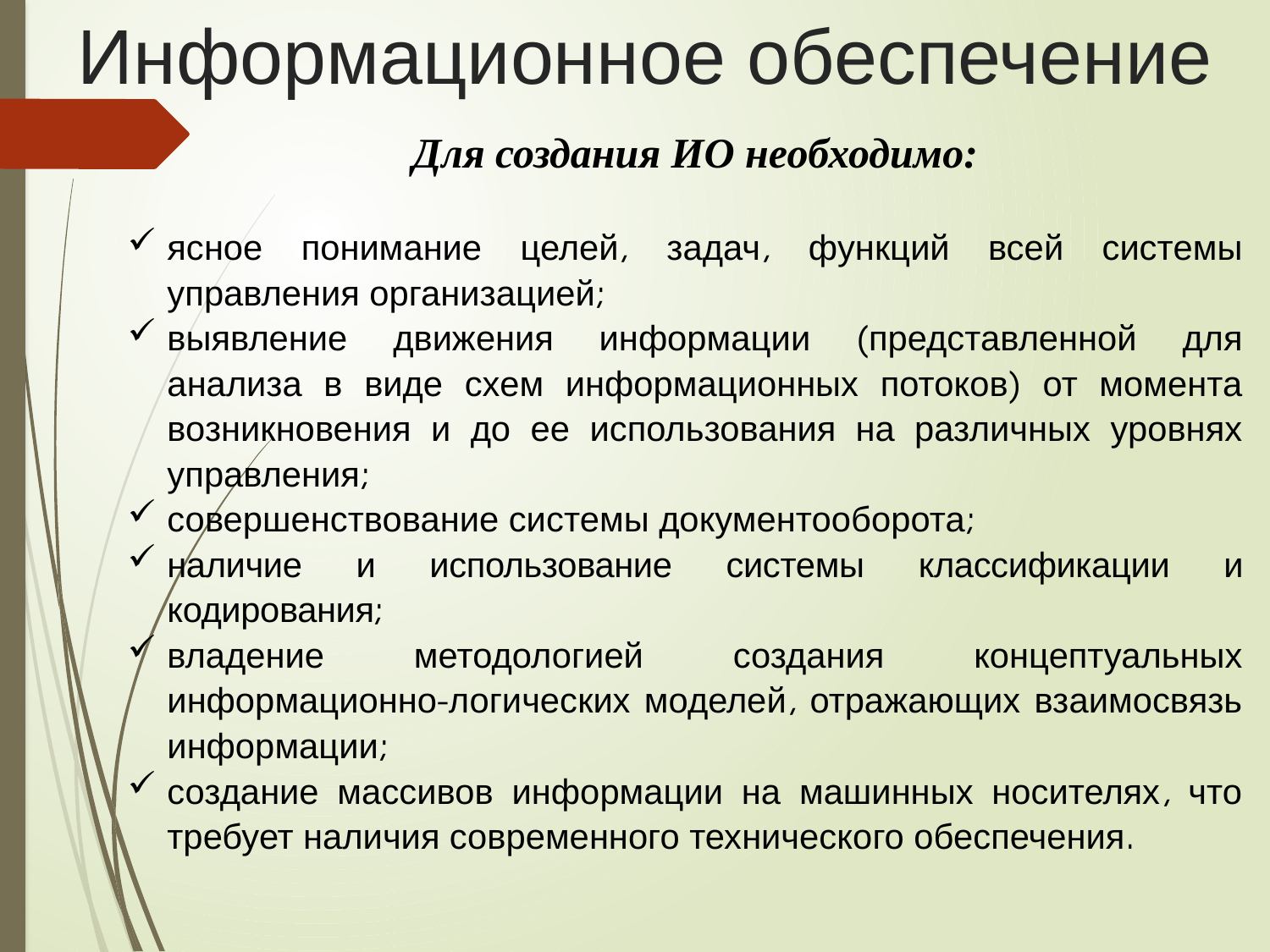

# Информационное обеспечение
Для создания ИО необходимо:
ясное понимание целей, задач, функций всей системы управления организацией;
выявление движения информации (представленной для анализа в виде схем информационных потоков) от момента возникновения и до ее использования на различных уровнях управления;
совершенствование системы документооборота;
наличие и использование системы классификации и кодирования;
владение методологией создания концептуальных информационно-логических моделей, отражающих взаимосвязь информации;
создание массивов информации на машинных носителях, что требует наличия современного технического обеспечения.